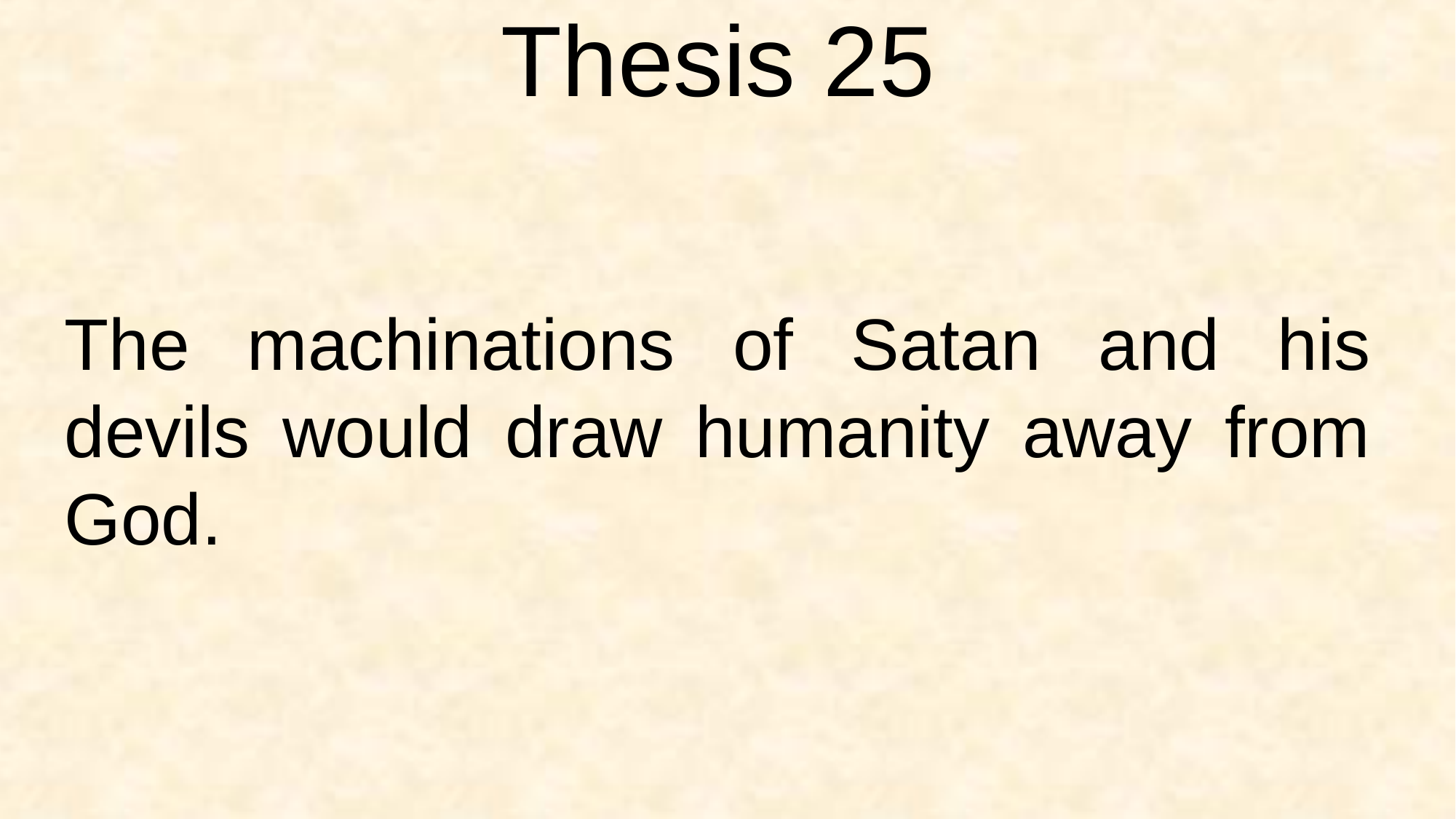

Thesis 25

The machinations of Satan and his devils would draw humanity away from God.